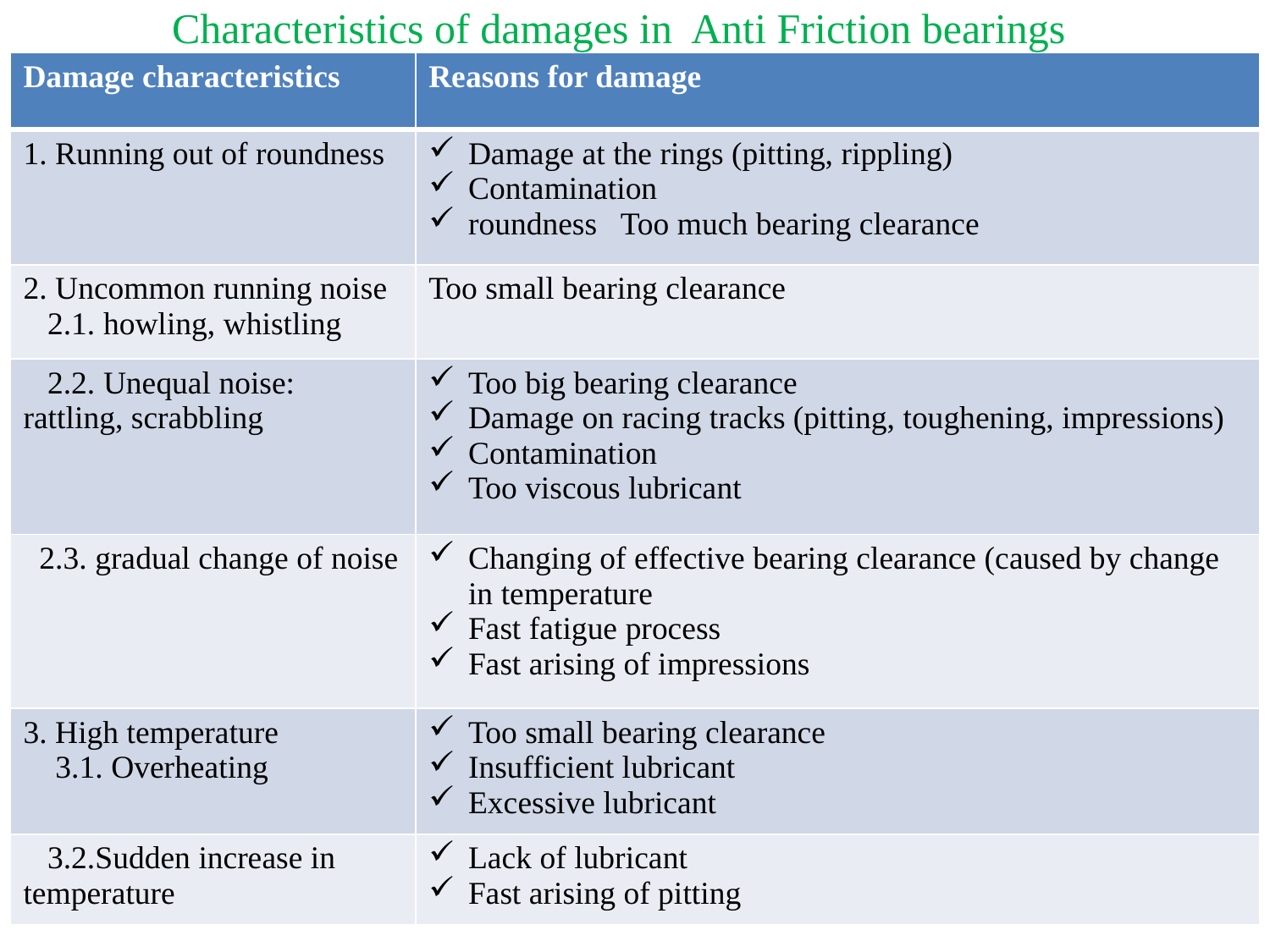

# Characteristics of damages in  Anti Friction bearings
| Damage characteristics | Reasons for damage |
| --- | --- |
| 1. Running out of roundness | Damage at the rings (pitting, rippling) Contamination roundness Too much bearing clearance |
| 2. Uncommon running noise 2.1. howling, whistling | Too small bearing clearance |
| 2.2. Unequal noise: rattling, scrabbling | Too big bearing clearance Damage on racing tracks (pitting, toughening, impressions) Contamination Too viscous lubricant |
| 2.3. gradual change of noise | Changing of effective bearing clearance (caused by change in temperature Fast fatigue process Fast arising of impressions |
| 3. High temperature 3.1. Overheating | Too small bearing clearance Insufficient lubricant Excessive lubricant |
| 3.2.Sudden increase in temperature | Lack of lubricant Fast arising of pitting |
11